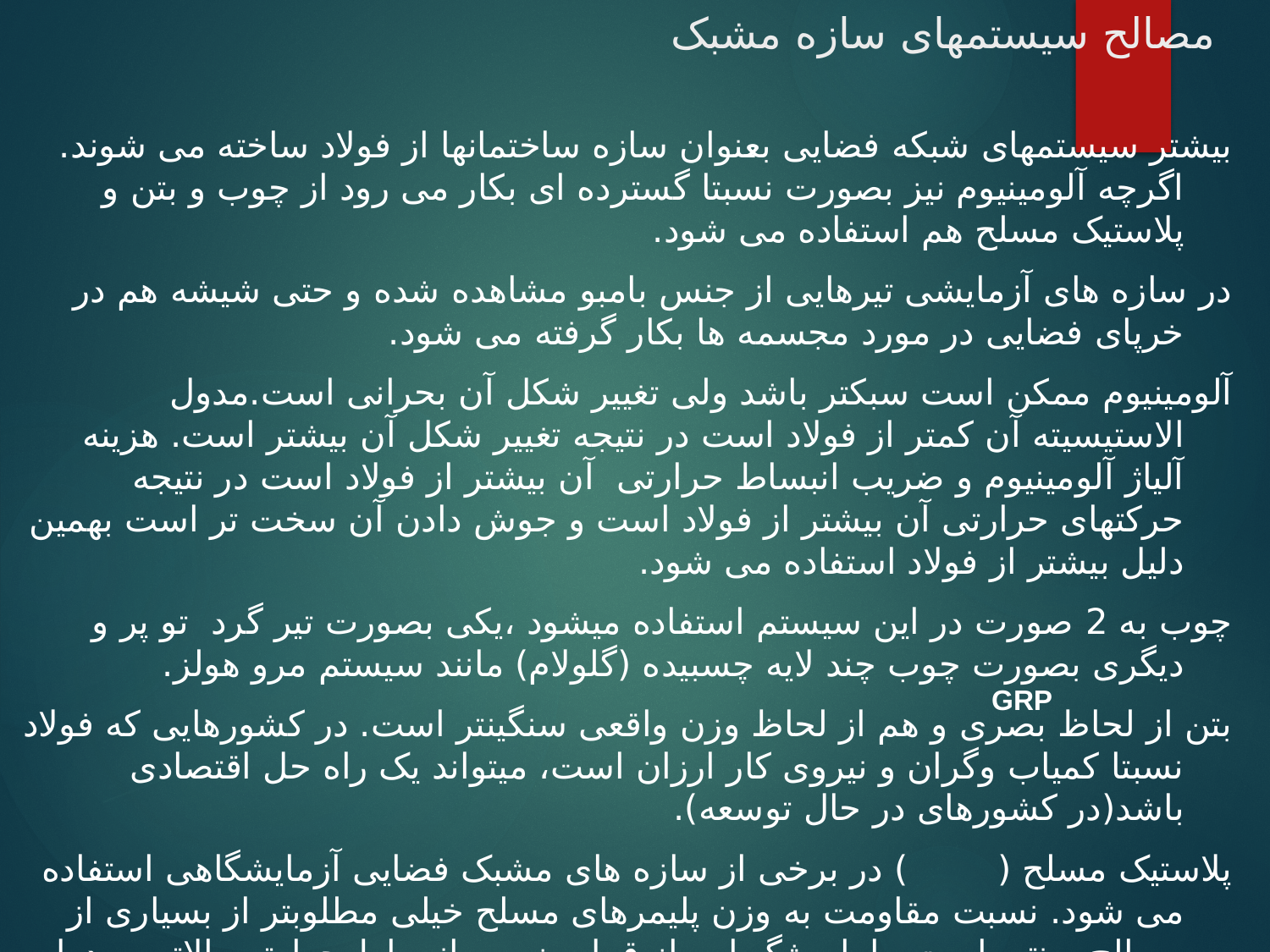

# مصالح سیستمهای سازه مشبک
بیشتر سیستمهای شبکه فضایی بعنوان سازه ساختمانها از فولاد ساخته می شوند. اگرچه آلومینیوم نیز بصورت نسبتا گسترده ای بکار می رود از چوب و بتن و پلاستیک مسلح هم استفاده می شود.
در سازه های آزمایشی تیرهایی از جنس بامبو مشاهده شده و حتی شیشه هم در خرپای فضایی در مورد مجسمه ها بکار گرفته می شود.
آلومینیوم ممکن است سبکتر باشد ولی تغییر شکل آن بحرانی است.مدول الاستیسیته آن کمتر از فولاد است در نتیجه تغییر شکل آن بیشتر است. هزینه آلیاژ آلومینیوم و ضریب انبساط حرارتی  آن بیشتر از فولاد است در نتیجه حرکتهای حرارتی آن بیشتر از فولاد است و جوش دادن آن سخت تر است بهمین دلیل بیشتر از فولاد استفاده می شود.
چوب به 2 صورت در این سیستم استفاده میشود ،یکی بصورت تیر گرد  تو پر و دیگری بصورت چوب چند لایه چسبیده (گلولام) مانند سیستم مرو هولز.
بتن از لحاظ بصری و هم از لحاظ وزن واقعی سنگینتر است. در کشورهایی که فولاد نسبتا کمیاب وگران و نیروی کار ارزان است، میتواند یک راه حل اقتصادی باشد(در کشورهای در حال توسعه).
پلاستیک مسلح (        ) در برخی از سازه های مشبک فضایی آزمایشگاهی استفاده می شود. نسبت مقاومت به وزن پلیمرهای مسلح خیلی مطلوبتر از بسیاری از مصالح سنتی است ، اما ویژگیهایی از قبیل ضریب انبساط حرارتی بالاتر ، مدول الاستیسیته بیشتر، خرابی در مقابل نور فرا بنفش و خزش از خود نشان می دهد.
GRP